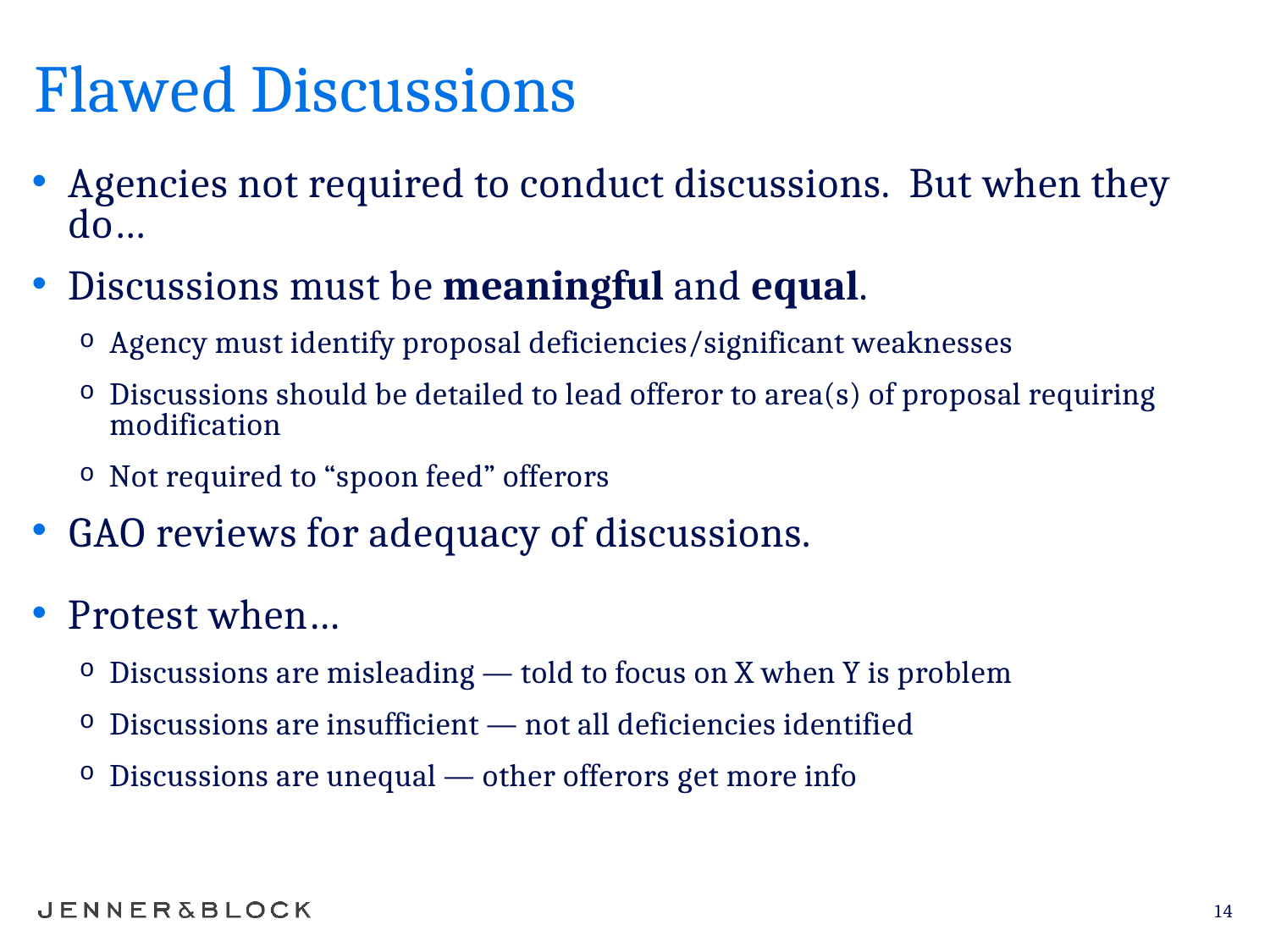

# Flawed Discussions
Agencies not required to conduct discussions.  But when they do…
Discussions must be meaningful and equal.
Agency must identify proposal deficiencies/significant weaknesses
Discussions should be detailed to lead offeror to area(s) of proposal requiring modification
Not required to “spoon feed” offerors
GAO reviews for adequacy of discussions.
Protest when…
Discussions are misleading — told to focus on X when Y is problem
Discussions are insufficient — not all deficiencies identified
Discussions are unequal — other offerors get more info